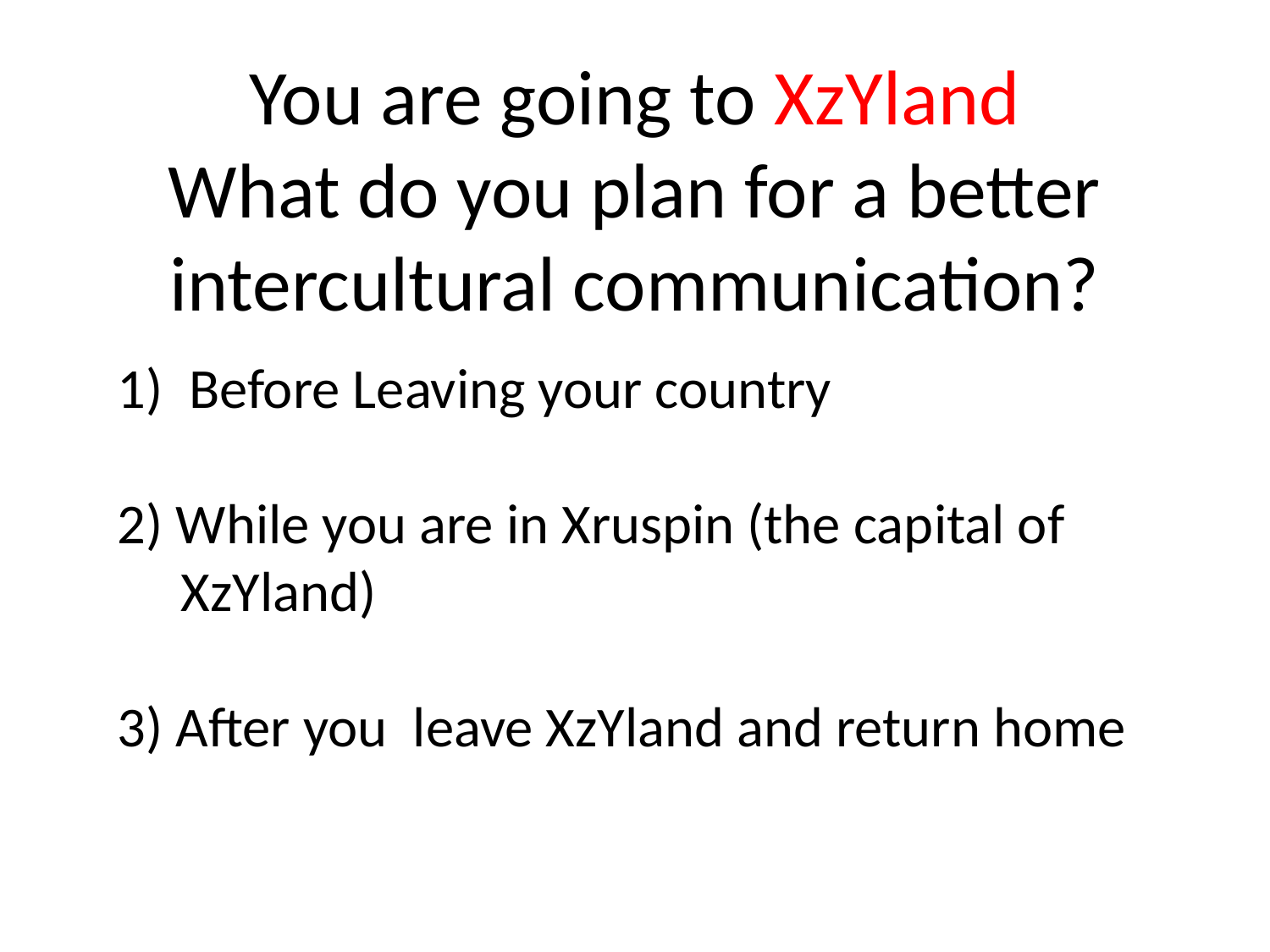

# You are going to XzYland What do you plan for a better intercultural communication?
Before Leaving your country

2) While you are in Xruspin (the capital of
     XzYland)

3) After you  leave XzYland and return home